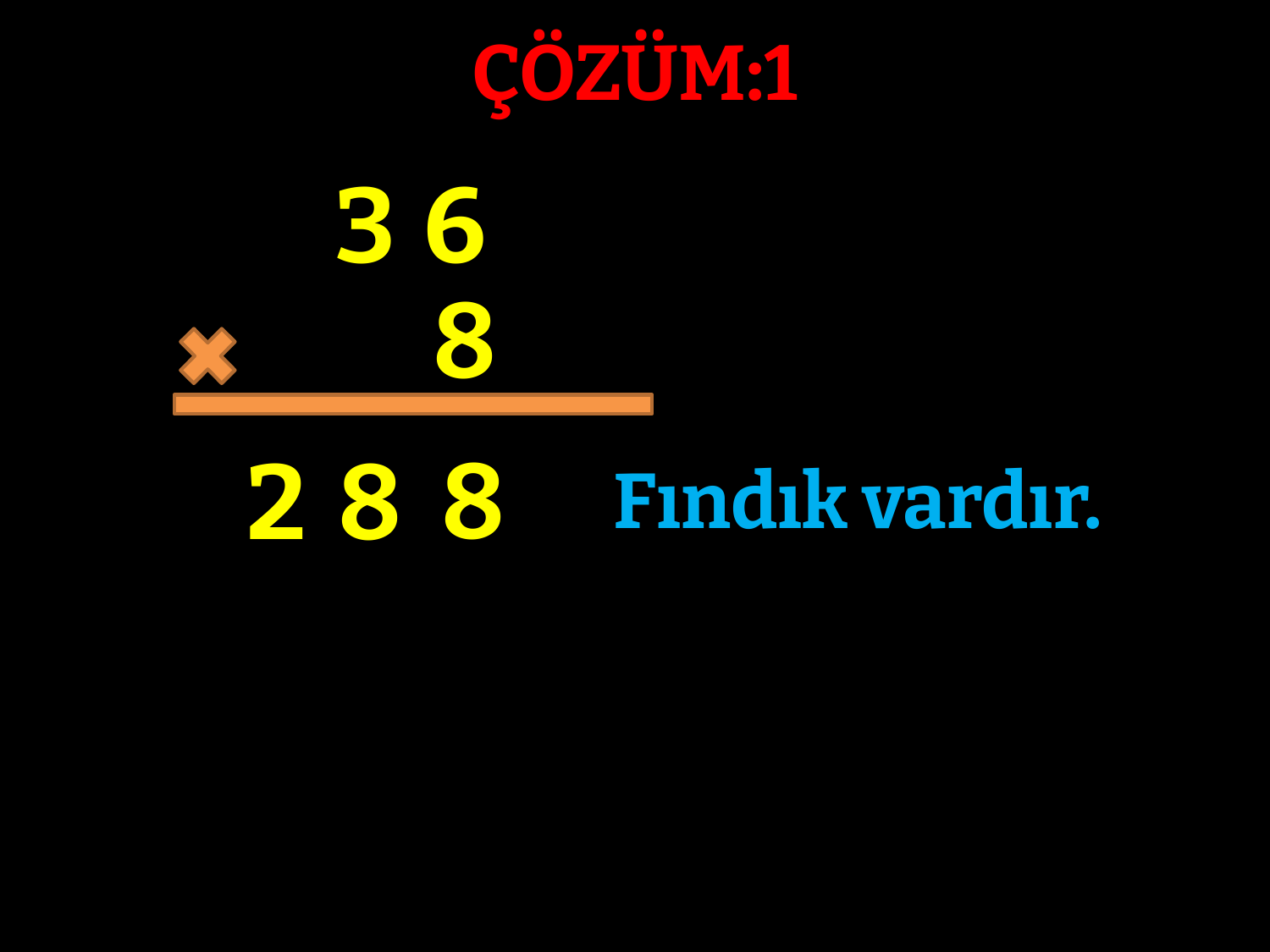

ÇÖZÜM:1
3
6
8
#

8
2
8
Fındık vardır.